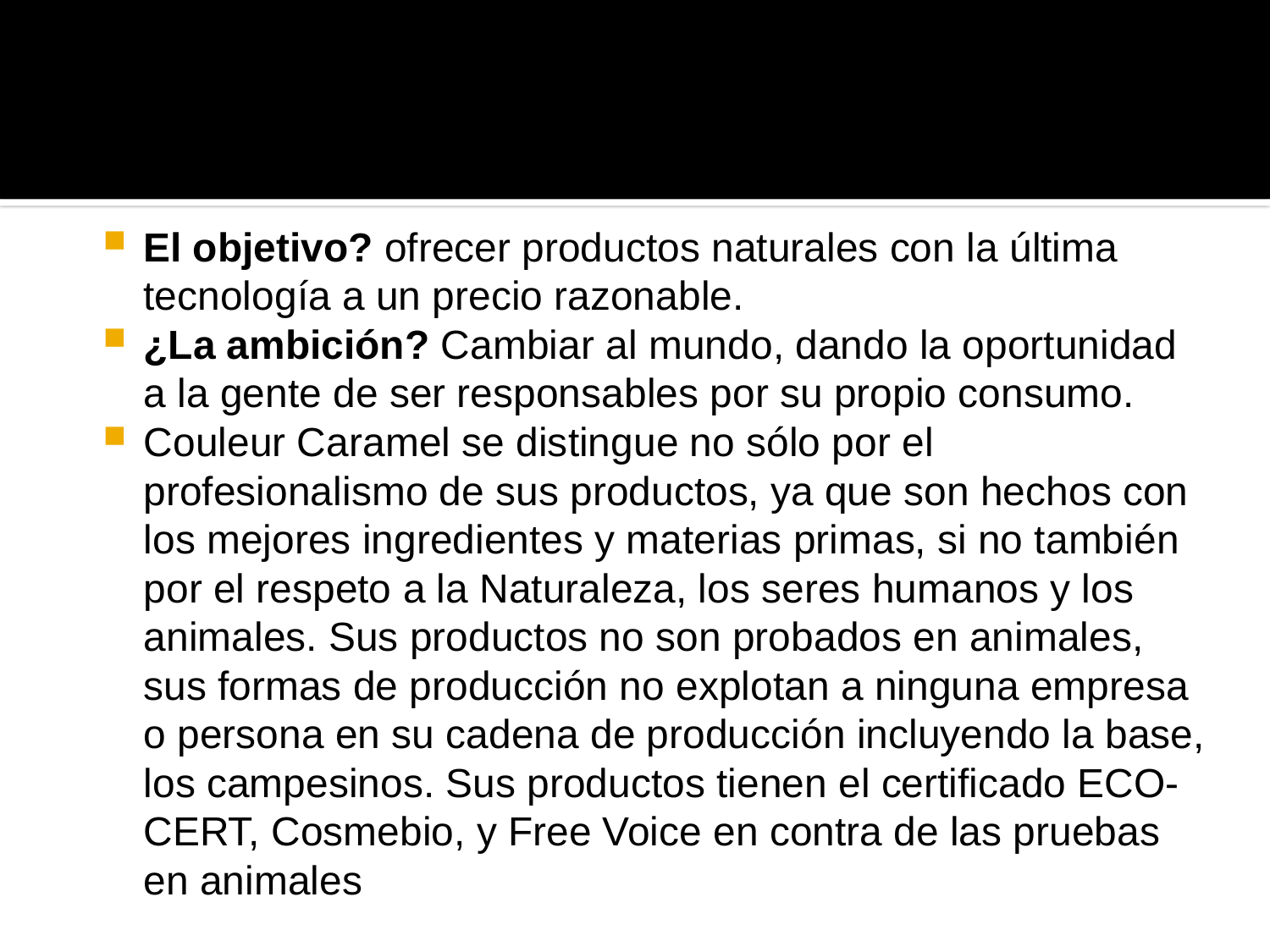

El objetivo? ofrecer productos naturales con la última tecnología a un precio razonable.
¿La ambición? Cambiar al mundo, dando la oportunidad a la gente de ser responsables por su propio consumo.
Couleur Caramel se distingue no sólo por el profesionalismo de sus productos, ya que son hechos con los mejores ingredientes y materias primas, si no también por el respeto a la Naturaleza, los seres humanos y los animales. Sus productos no son probados en animales, sus formas de producción no explotan a ninguna empresa o persona en su cadena de producción incluyendo la base, los campesinos. Sus productos tienen el certificado ECO-CERT, Cosmebio, y Free Voice en contra de las pruebas en animales